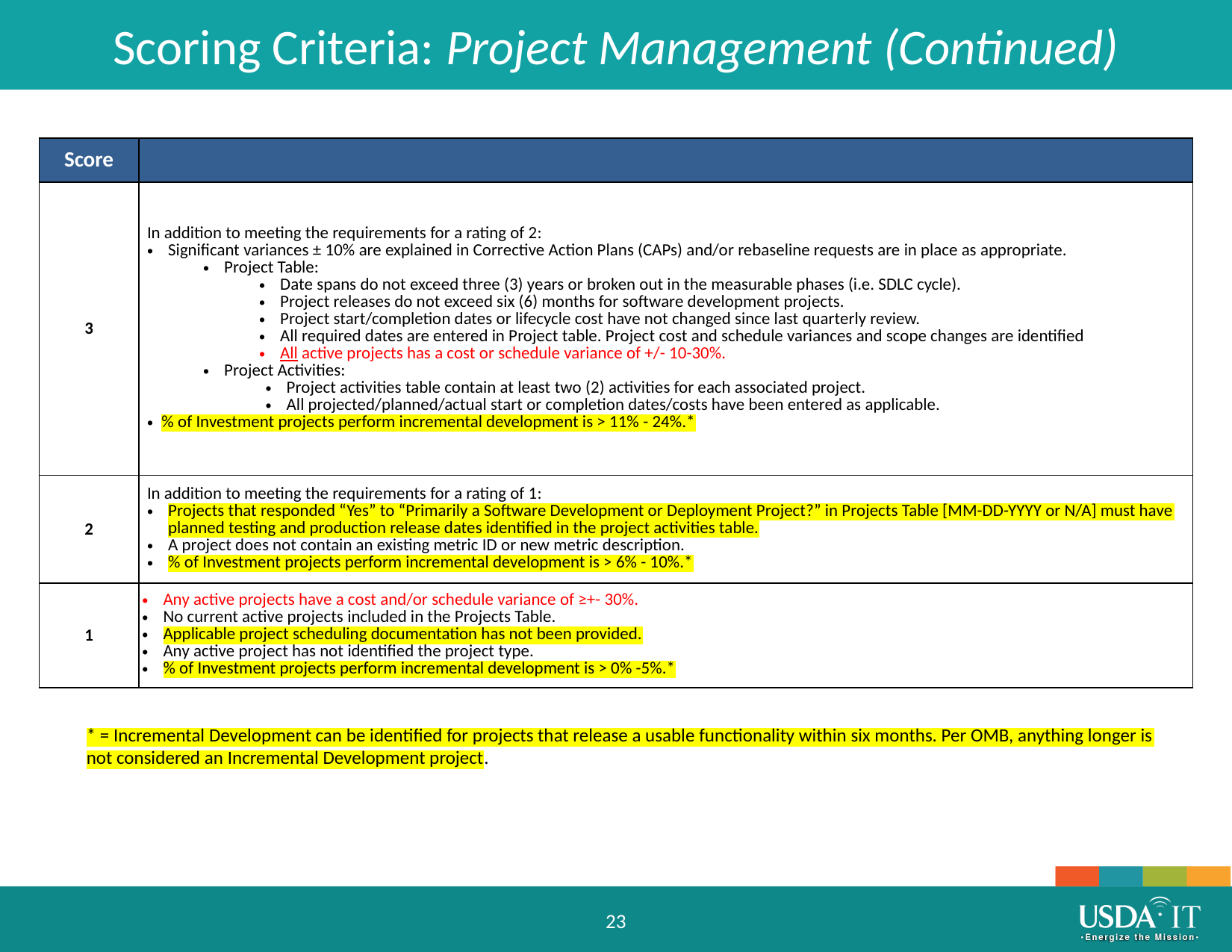

Scoring Criteria: Project Management (Continued)
| Score |  |
| --- | --- |
| 3 | In addition to meeting the requirements for a rating of 2: Significant variances ± 10% are explained in Corrective Action Plans (CAPs) and/or rebaseline requests are in place as appropriate.  Project Table: Date spans do not exceed three (3) years or broken out in the measurable phases (i.e. SDLC cycle). Project releases do not exceed six (6) months for software development projects. Project start/completion dates or lifecycle cost have not changed since last quarterly review. All required dates are entered in Project table. Project cost and schedule variances and scope changes are identified All active projects has a cost or schedule variance of +/- 10-30%. Project Activities: Project activities table contain at least two (2) activities for each associated project. All projected/planned/actual start or completion dates/costs have been entered as applicable. % of Investment projects perform incremental development is > 11% - 24%.\* |
| 2 | In addition to meeting the requirements for a rating of 1: Projects that responded “Yes” to “Primarily a Software Development or Deployment Project?” in Projects Table [MM-DD-YYYY or N/A] must have planned testing and production release dates identified in the project activities table. A project does not contain an existing metric ID or new metric description. % of Investment projects perform incremental development is > 6% - 10%.\* |
| 1 | Any active projects have a cost and/or schedule variance of ≥+- 30%. No current active projects included in the Projects Table. Applicable project scheduling documentation has not been provided. Any active project has not identified the project type. % of Investment projects perform incremental development is > 0% -5%.\* |
* = Incremental Development can be identified for projects that release a usable functionality within six months. Per OMB, anything longer is not considered an Incremental Development project.
23